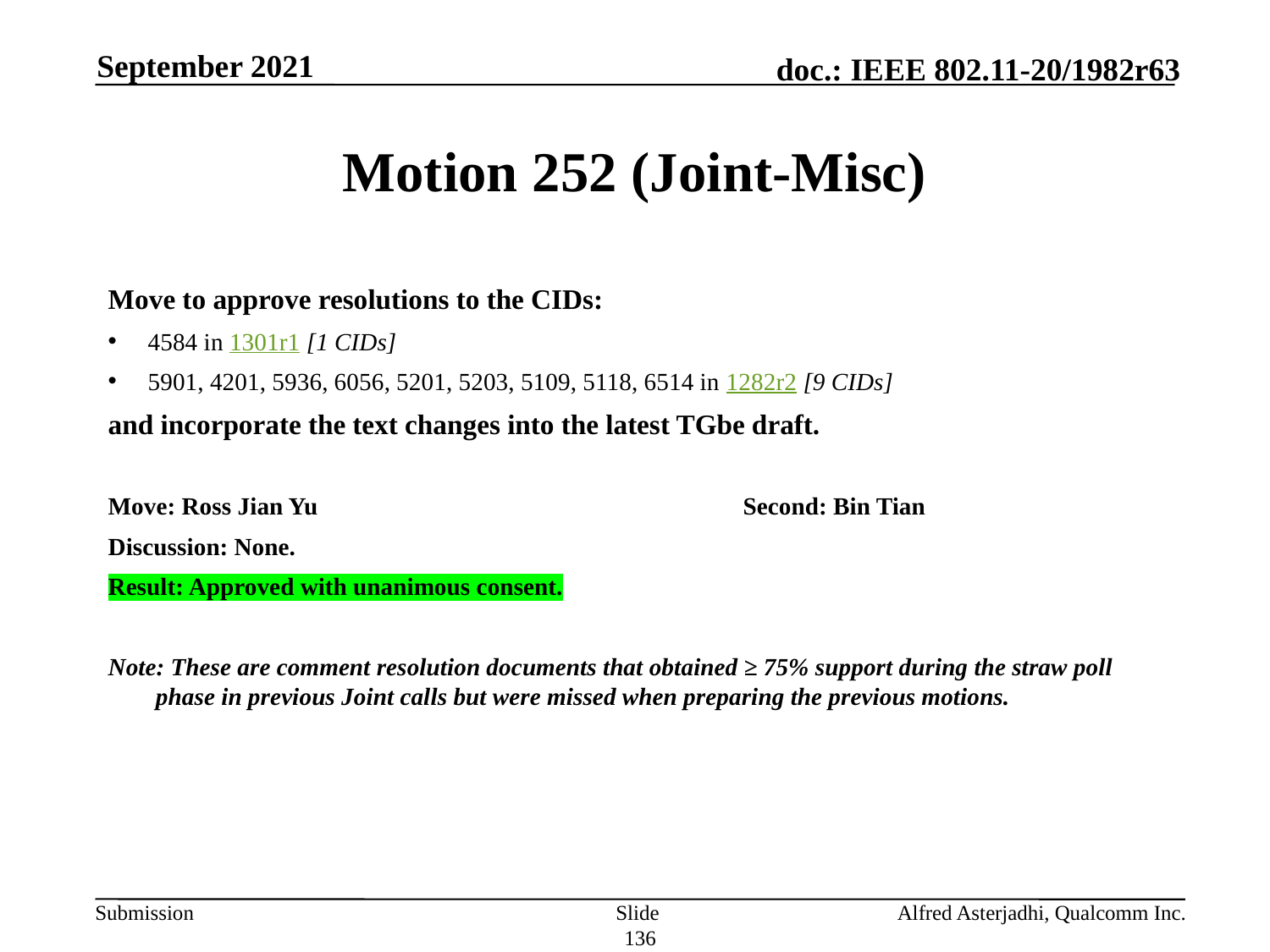

September 2021
# Motion 252 (Joint-Misc)
Move to approve resolutions to the CIDs:
4584 in 1301r1 [1 CIDs]
5901, 4201, 5936, 6056, 5201, 5203, 5109, 5118, 6514 in 1282r2 [9 CIDs]
and incorporate the text changes into the latest TGbe draft.

Move: Ross Jian Yu				Second: Bin Tian
Discussion: None.
Result: Approved with unanimous consent.

Note: These are comment resolution documents that obtained ≥ 75% support during the straw poll phase in previous Joint calls but were missed when preparing the previous motions.

Slide 136
Alfred Asterjadhi, Qualcomm Inc.